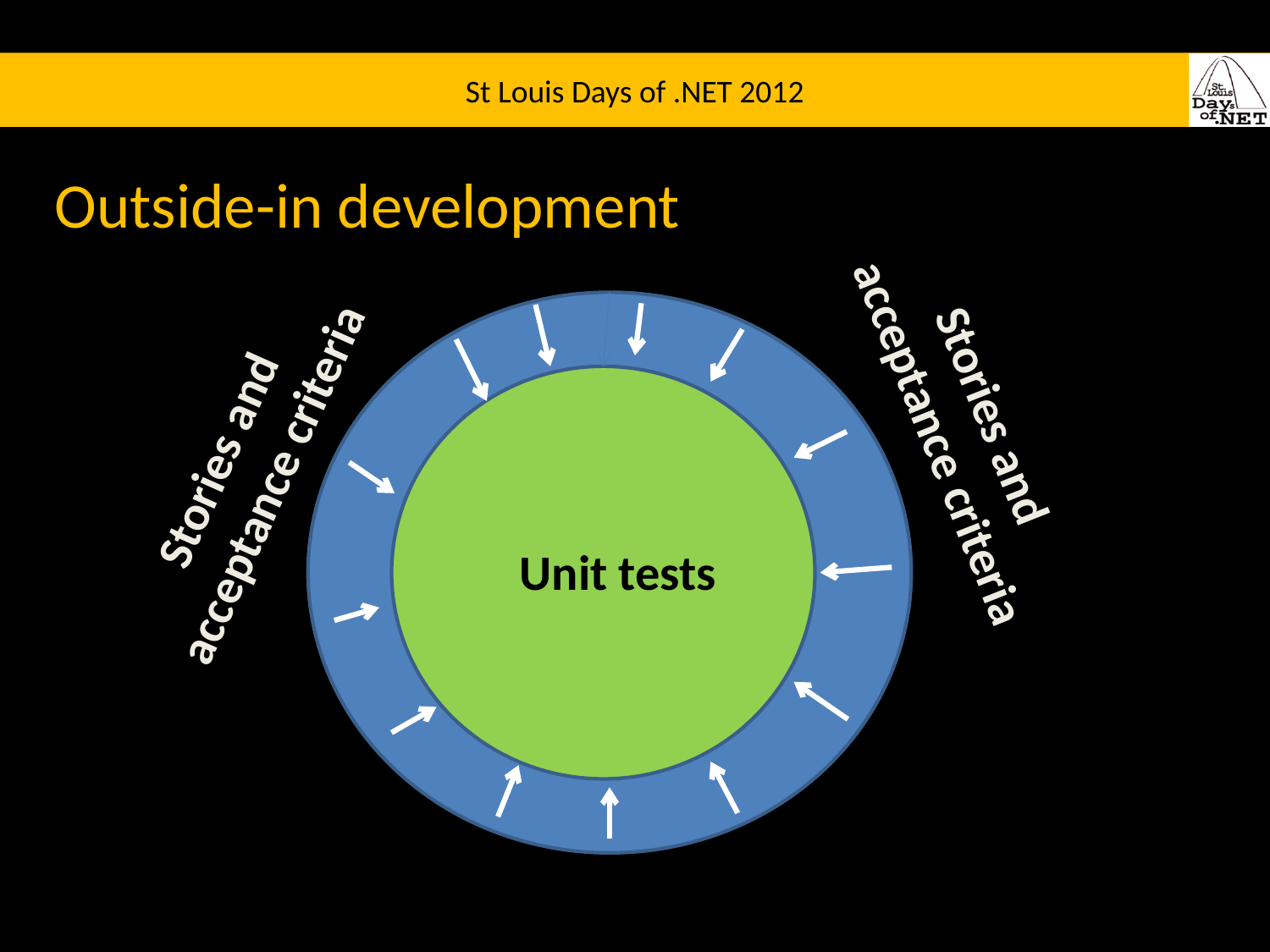

Outside-in development

Stories and
acceptance criteria

Stories and acceptance criteria
Unit tests